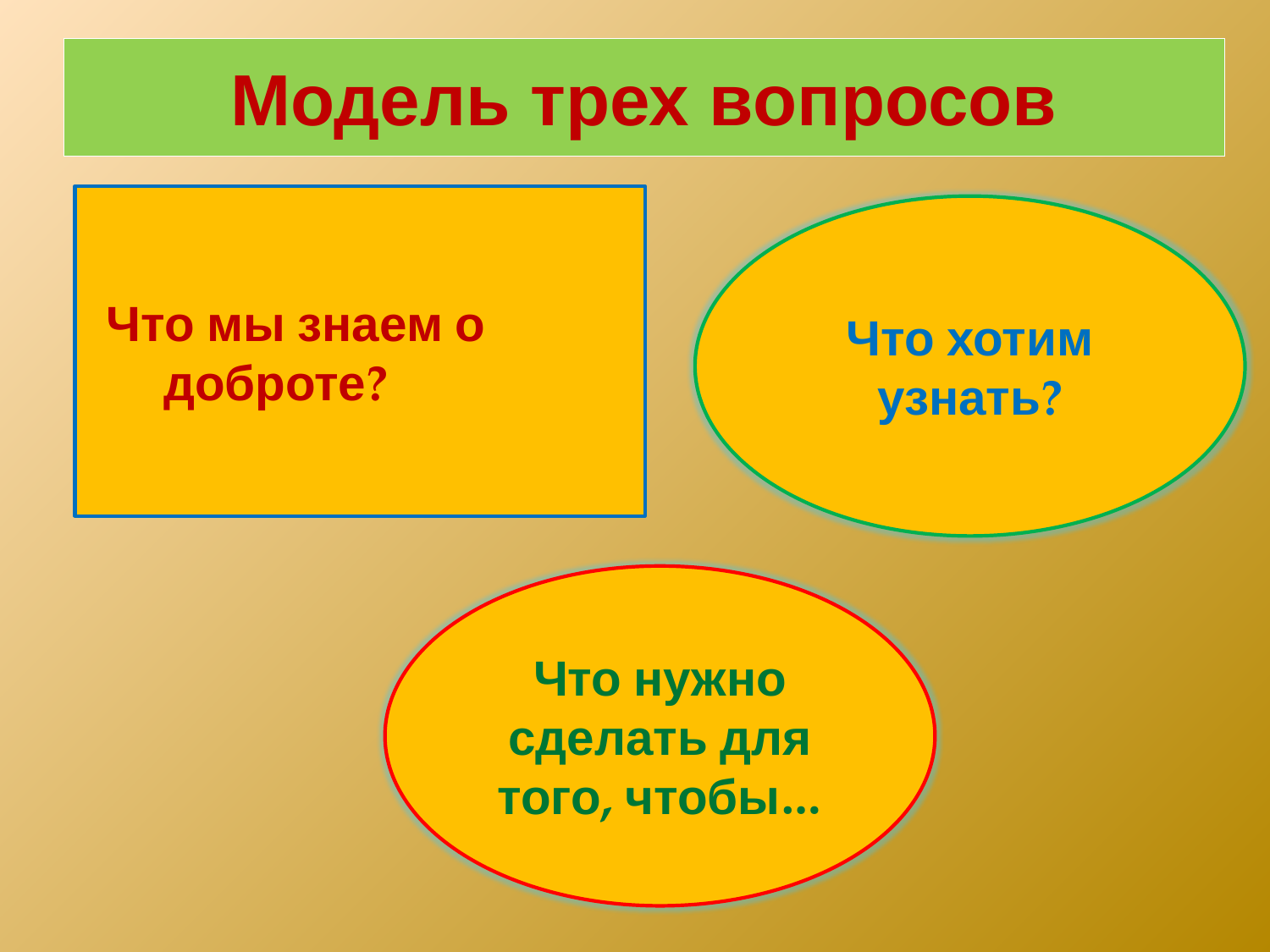

# Модель трех вопросов
Что мы знаем о доброте?
Что хотим узнать?
Что нужно сделать для того, чтобы…